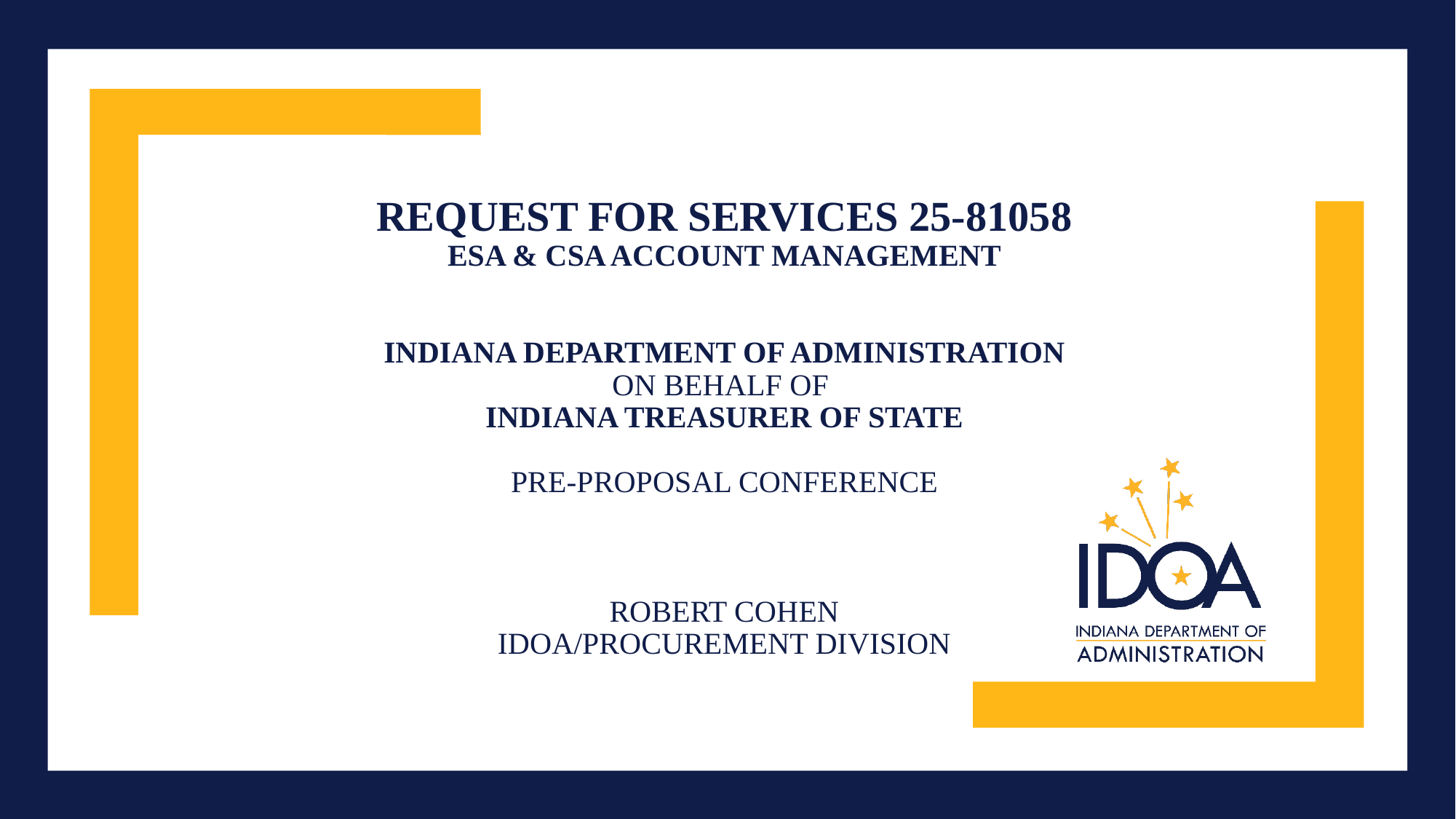

# Request for Services 25-81058 ESA & CSA Account Management Indiana Department of Administration On Behalf Of Indiana Treasurer of State Pre-Proposal Conference Robert Cohen IDOA/Procurement Division